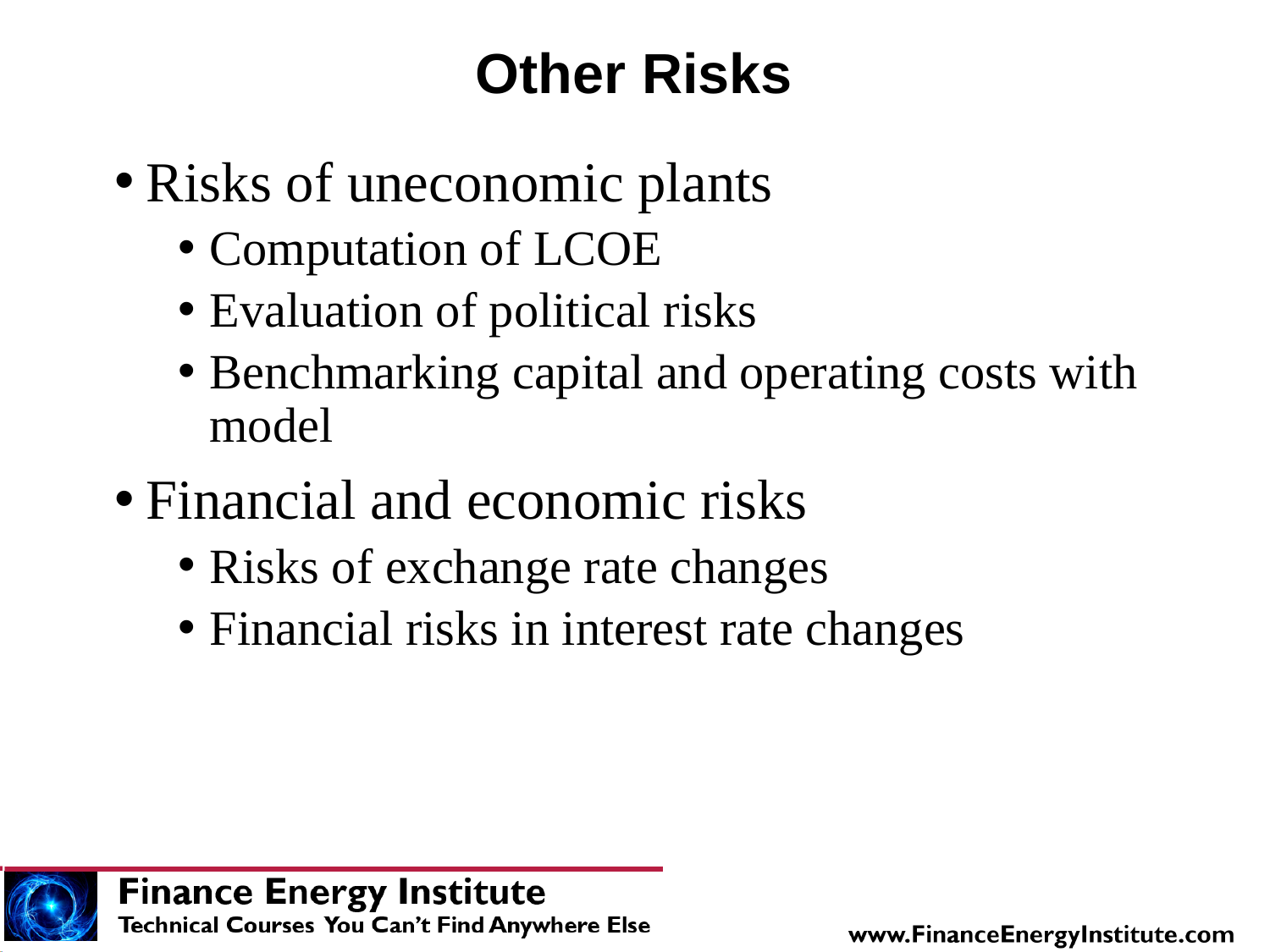

# Other Risks
Risks of uneconomic plants
Computation of LCOE
Evaluation of political risks
Benchmarking capital and operating costs with model
Financial and economic risks
Risks of exchange rate changes
Financial risks in interest rate changes